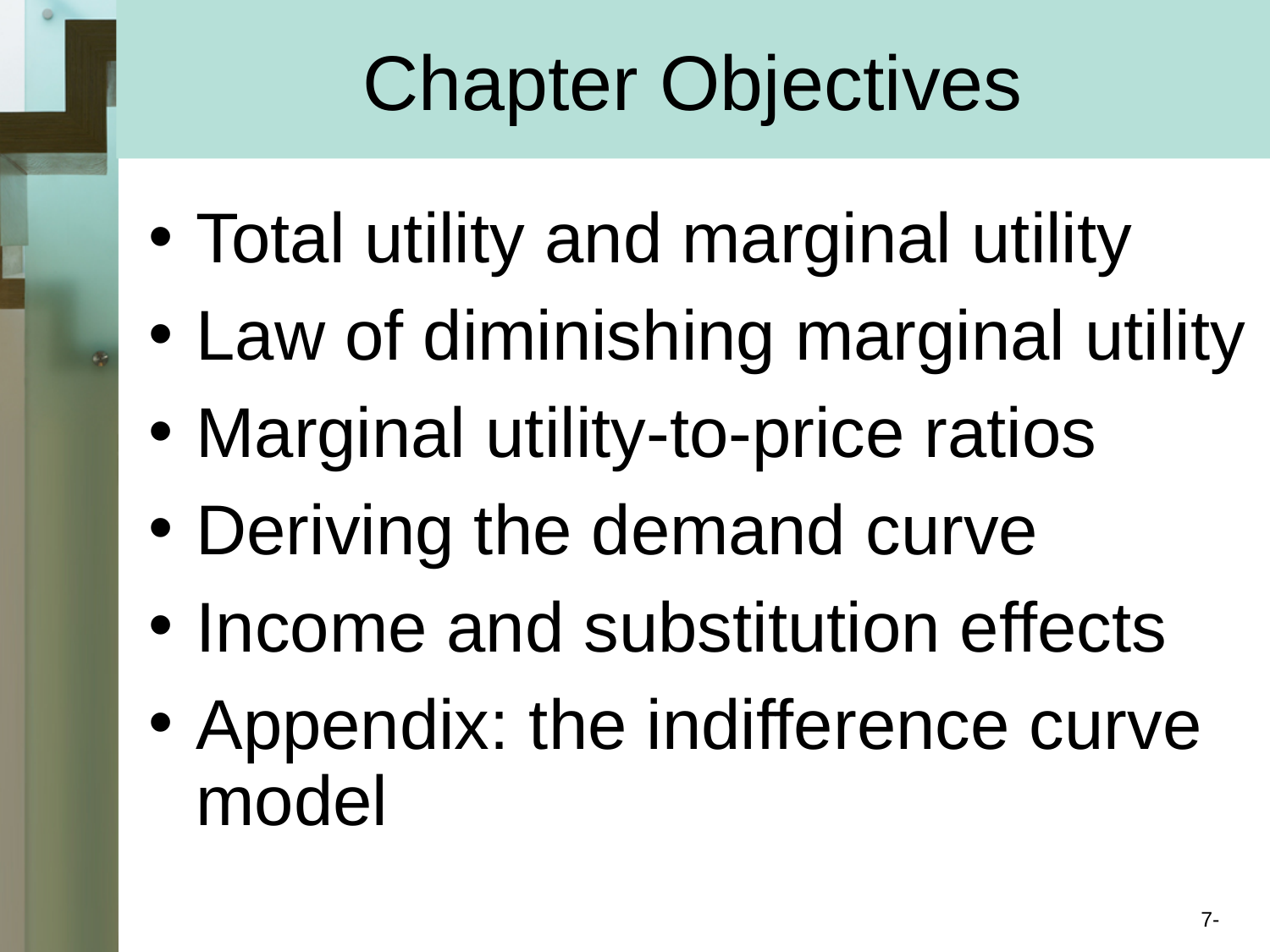

# Chapter Objectives
Total utility and marginal utility
Law of diminishing marginal utility
Marginal utility-to-price ratios
Deriving the demand curve
Income and substitution effects
Appendix: the indifference curve model
7-